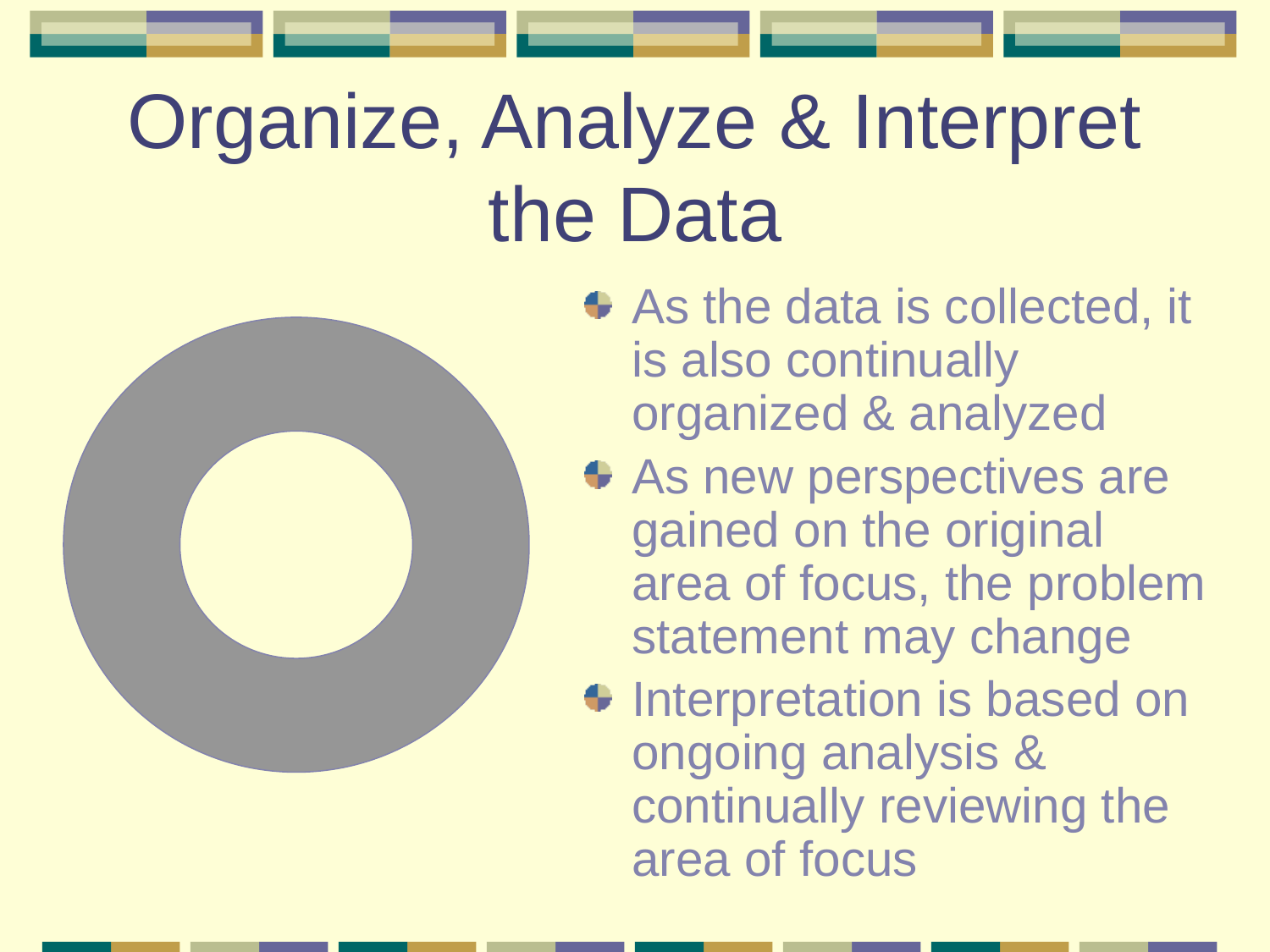

# Organize, Analyze & Interpret the Data
As the data is collected, it is also continually organized & analyzed
As new perspectives are gained on the original area of focus, the problem statement may change
Interpretation is based on ongoing analysis & continually reviewing the area of focus